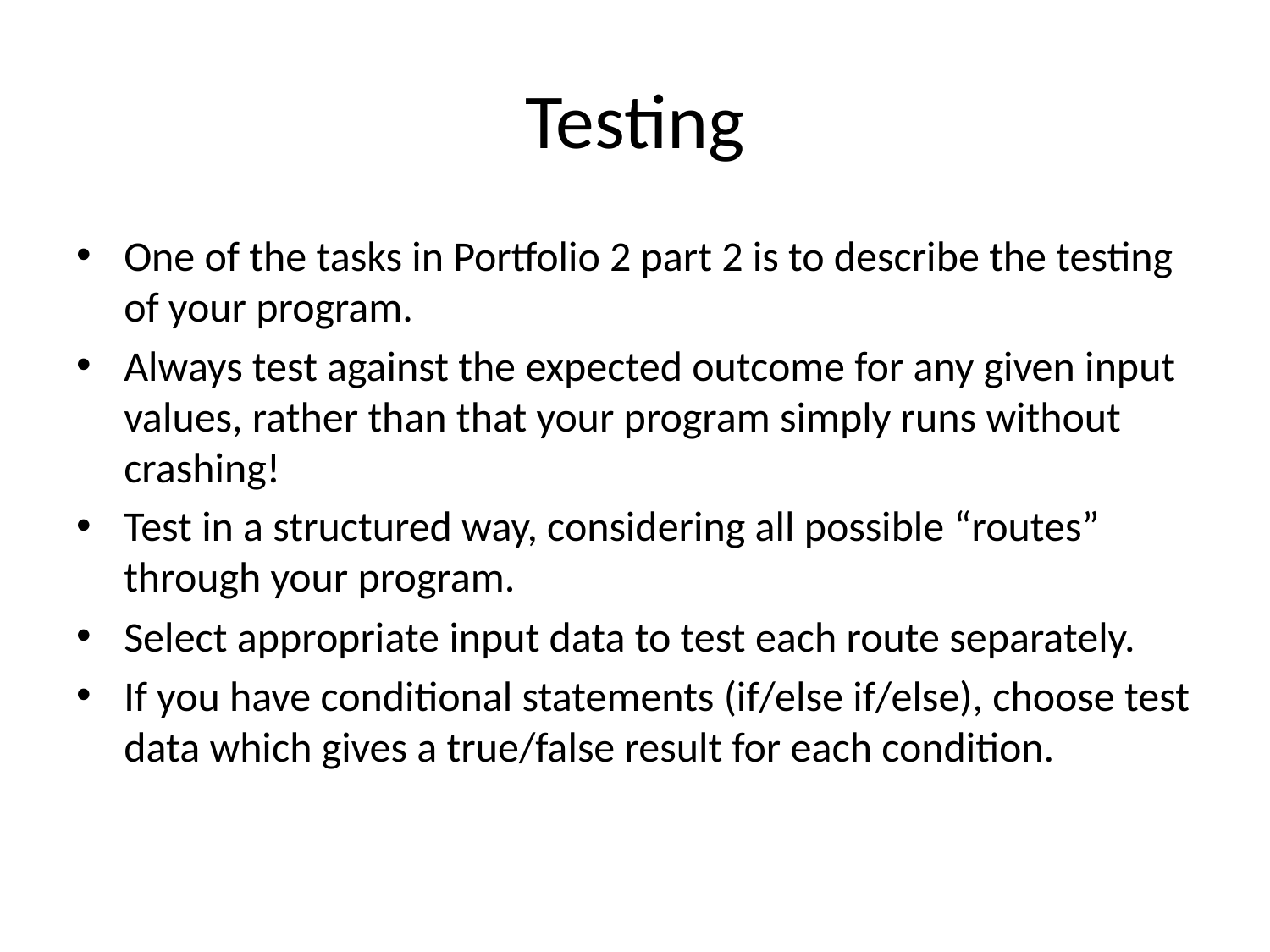

# Testing
One of the tasks in Portfolio 2 part 2 is to describe the testing of your program.
Always test against the expected outcome for any given input values, rather than that your program simply runs without crashing!
Test in a structured way, considering all possible “routes” through your program.
Select appropriate input data to test each route separately.
If you have conditional statements (if/else if/else), choose test data which gives a true/false result for each condition.